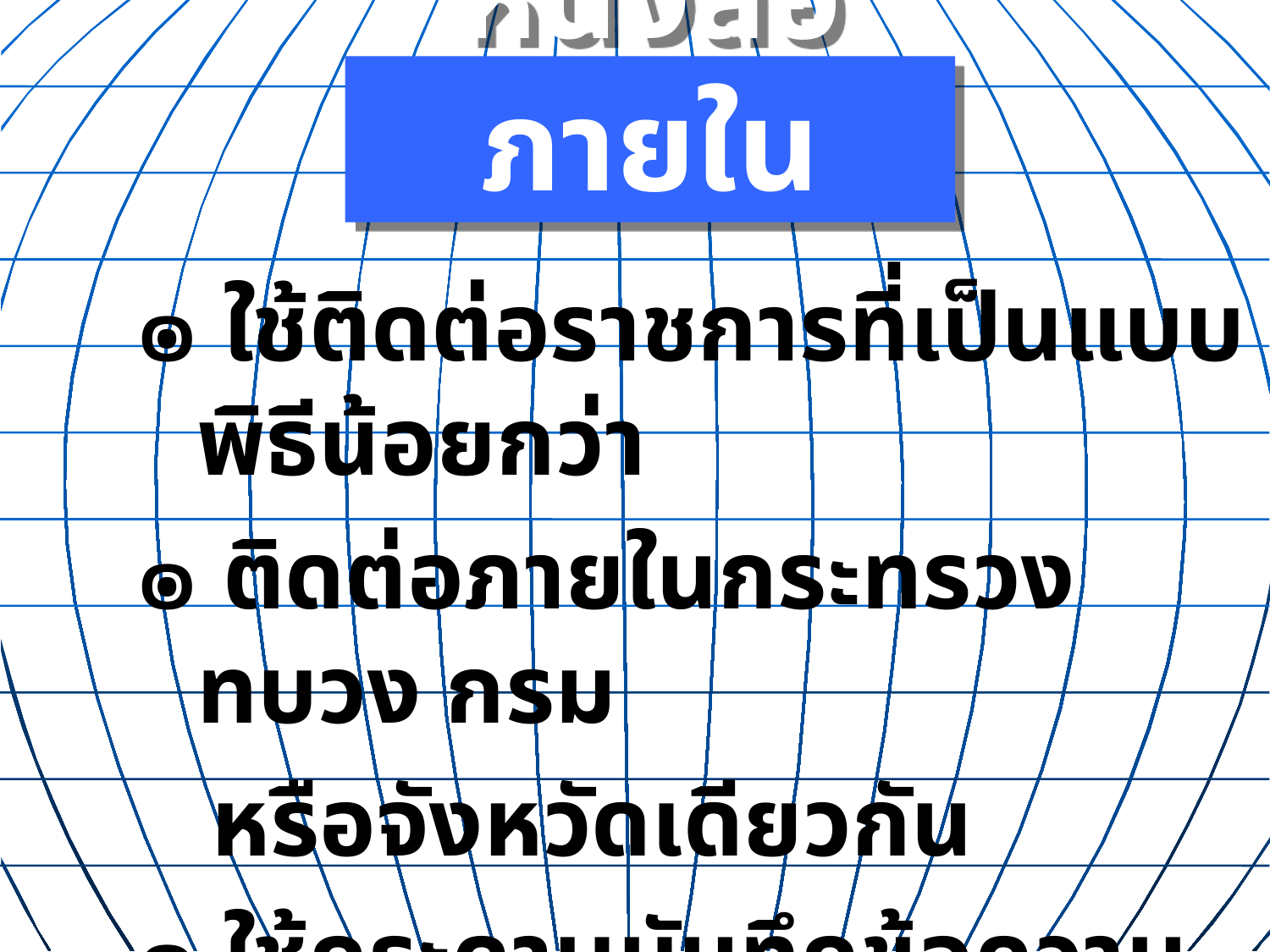

# หนังสือภายใน

 ๏ ใช้ติดต่อราชการที่เป็นแบบพิธีน้อยกว่า
 ๏ ติดต่อภายในกระทรวง ทบวง กรม
    หรือจังหวัดเดียวกัน
 ๏ ใช้กระดาษบันทึกข้อความ